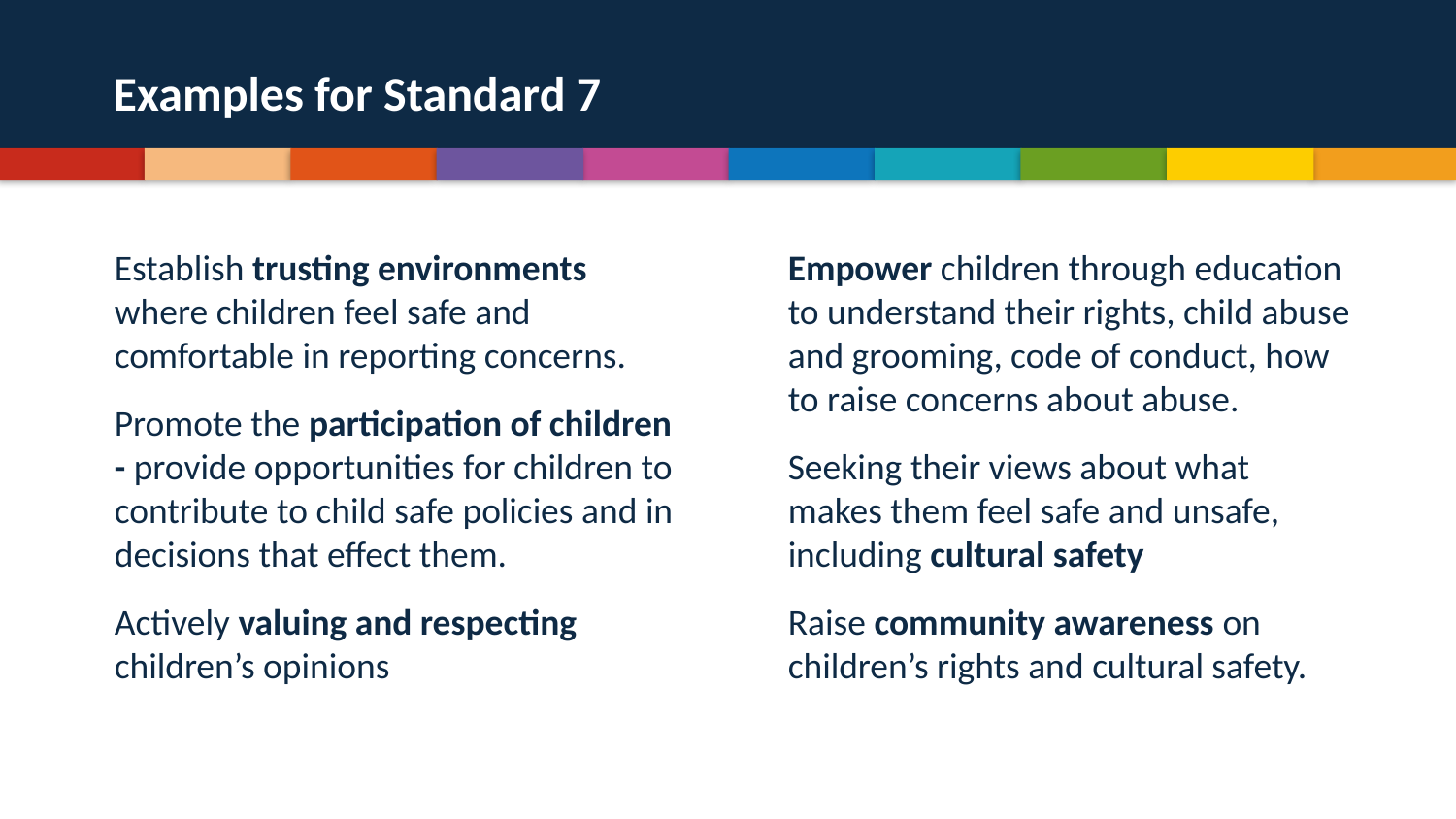

# Examples for Standard 7
Establish trusting environments where children feel safe and comfortable in reporting concerns.
Promote the participation of children - provide opportunities for children to contribute to child safe policies and in decisions that effect them.
Actively valuing and respecting children’s opinions

Empower children through education to understand their rights, child abuse and grooming, code of conduct, how to raise concerns about abuse.
Seeking their views about what makes them feel safe and unsafe, including cultural safety
Raise community awareness on children’s rights and cultural safety.